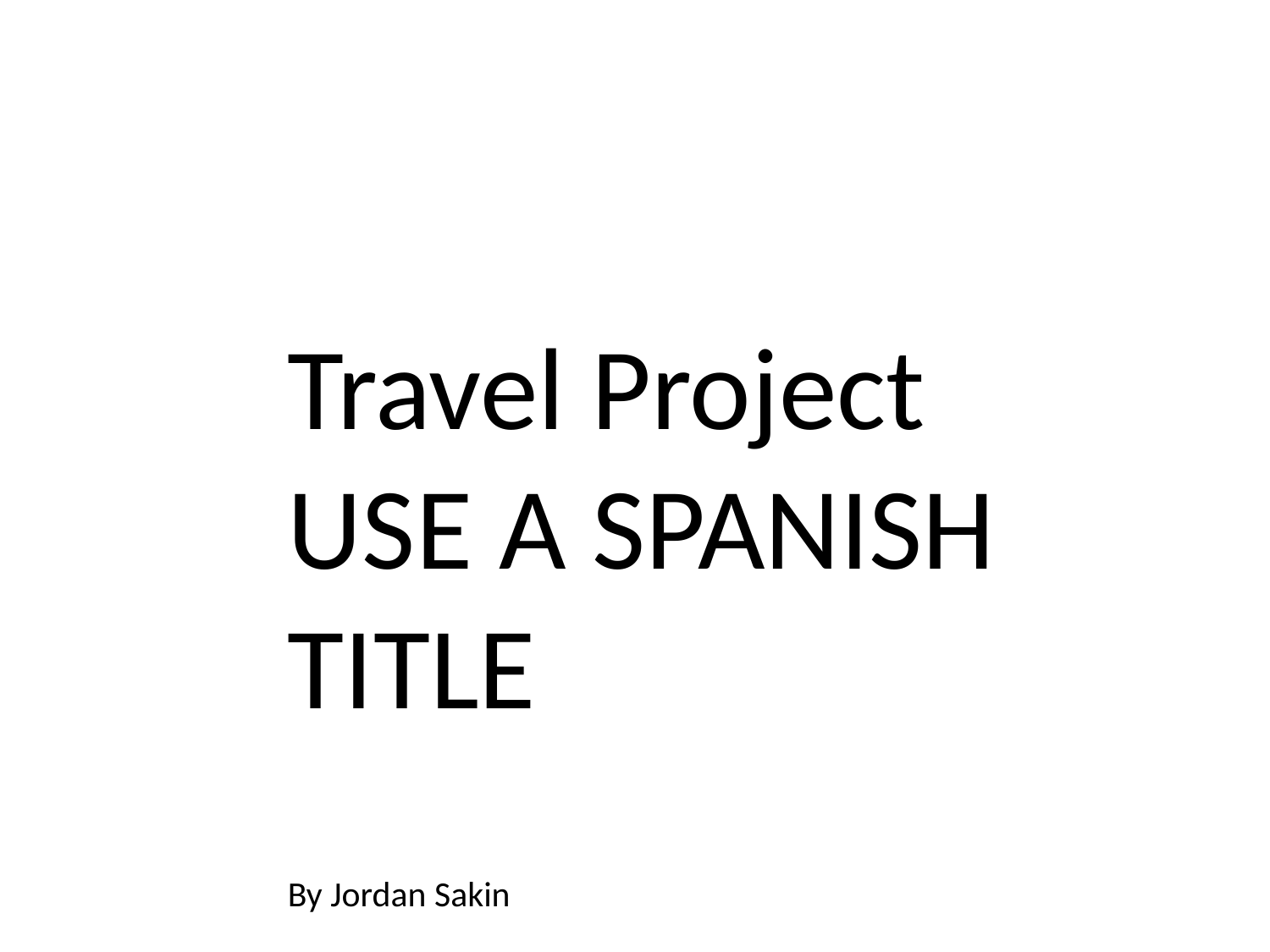

Travel Project USE A SPANISH TITLE

By Jordan Sakin